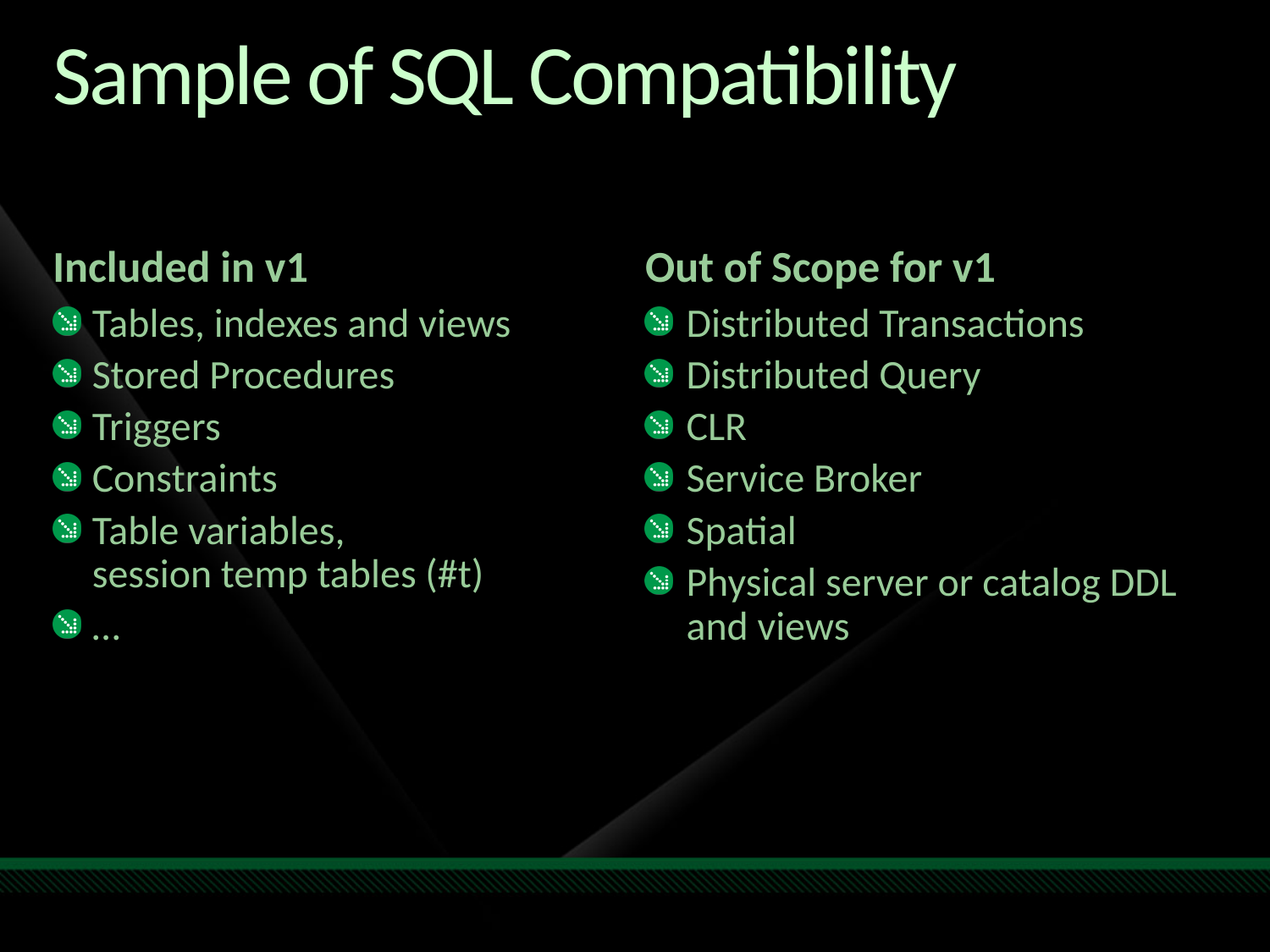

# Sample of SQL Compatibility
Included in v1
Out of Scope for v1
Tables, indexes and views
Stored Procedures
Triggers
Constraints
Table variables,
session temp tables (#t)
…
Distributed Transactions
Distributed Query
CLR
Service Broker
Spatial
Physical server or catalog DDL and views